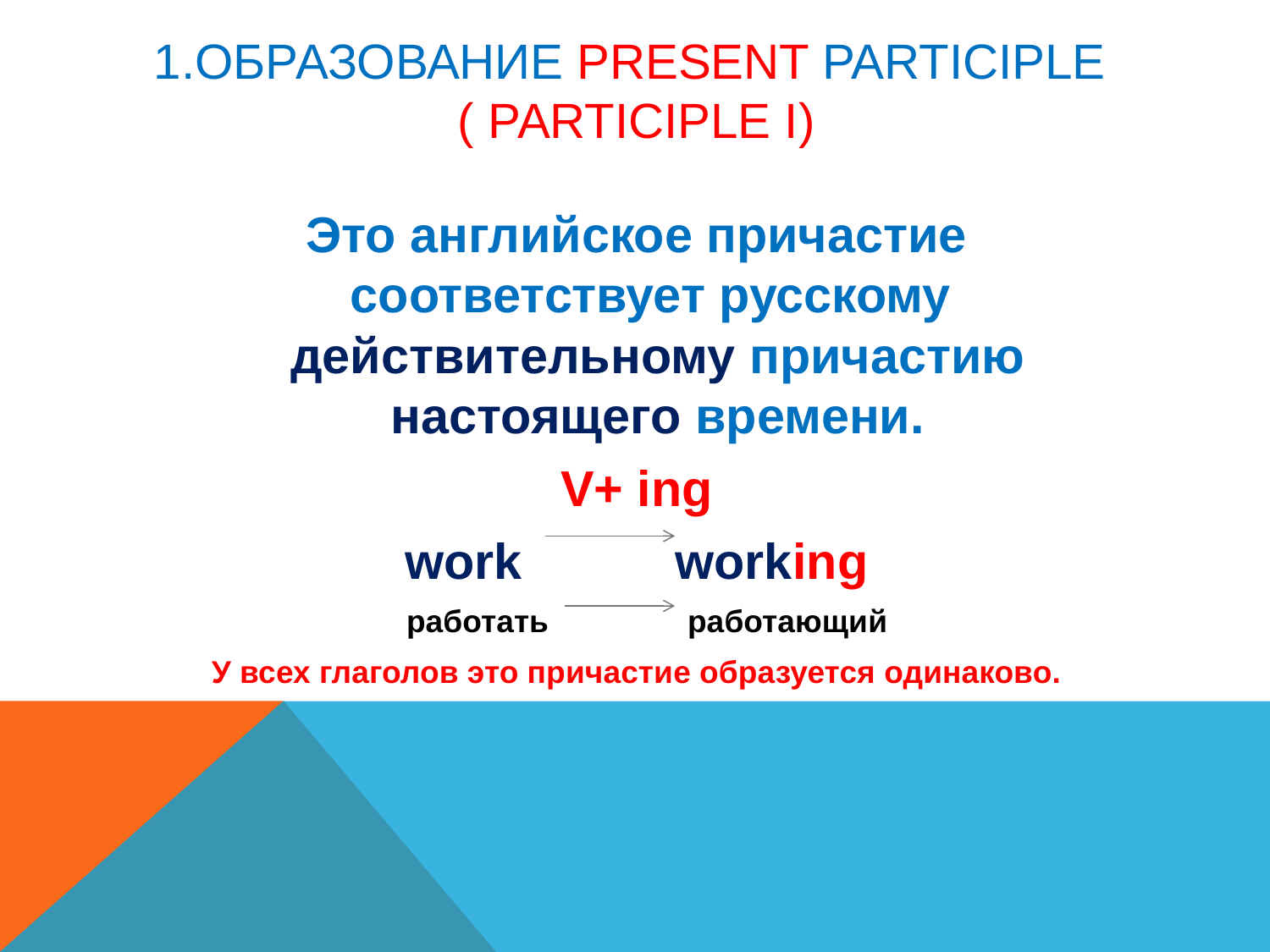

# 1.ОБРАЗОВАНИЕ Present Participle ( Participle I)
Это английское причастие соответствует русскому  действительному причастию настоящего времени.
V+ ing
work           working
                                        работать                работающий
У всех глаголов это причастие образуется одинаково.